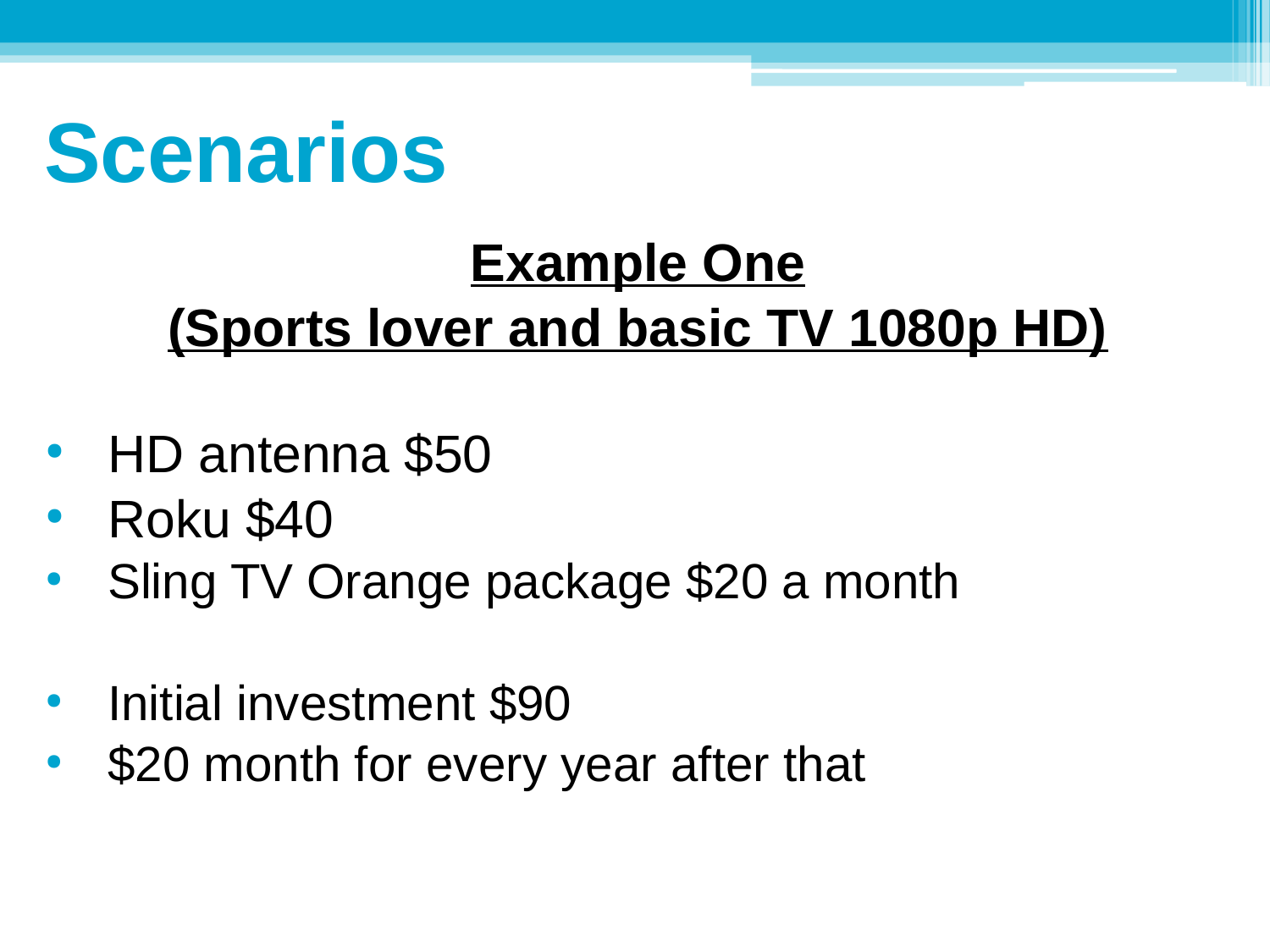

# Scenarios
Example One
(Sports lover and basic TV 1080p HD)

HD antenna $50
Roku $40
Sling TV Orange package $20 a month

Initial investment $90
$20 month for every year after that